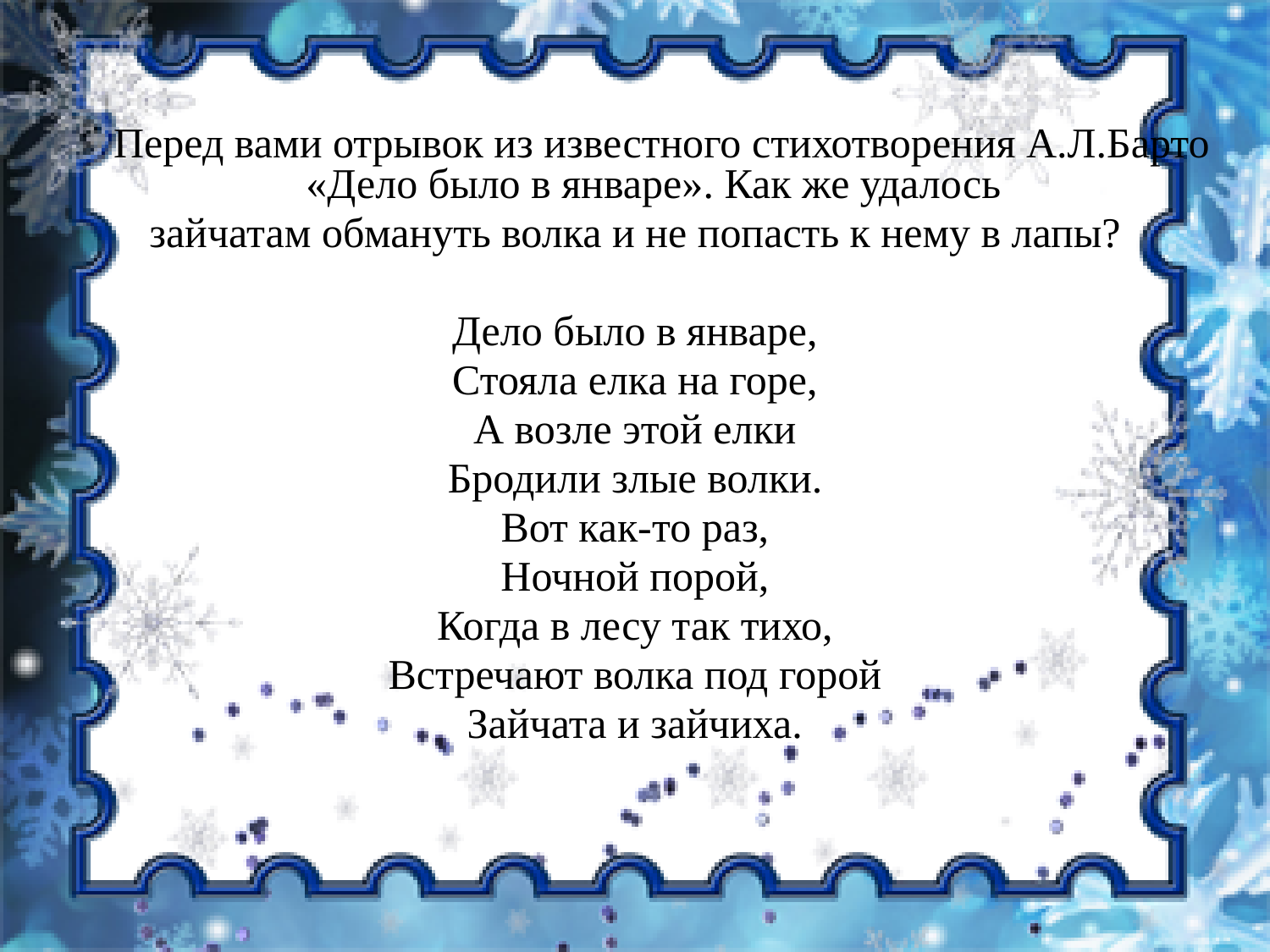

Перед вами отрывок из известного стихотворения А.Л.Барто «Дело было в январе». Как же удалось
зайчатам обмануть волка и не попасть к нему в лапы?

Дело было в январе,
Стояла елка на горе,
А возле этой елки
Бродили злые волки.
Вот как-то раз,
Ночной порой,
Когда в лесу так тихо,
Встречают волка под горой
Зайчата и зайчиха.